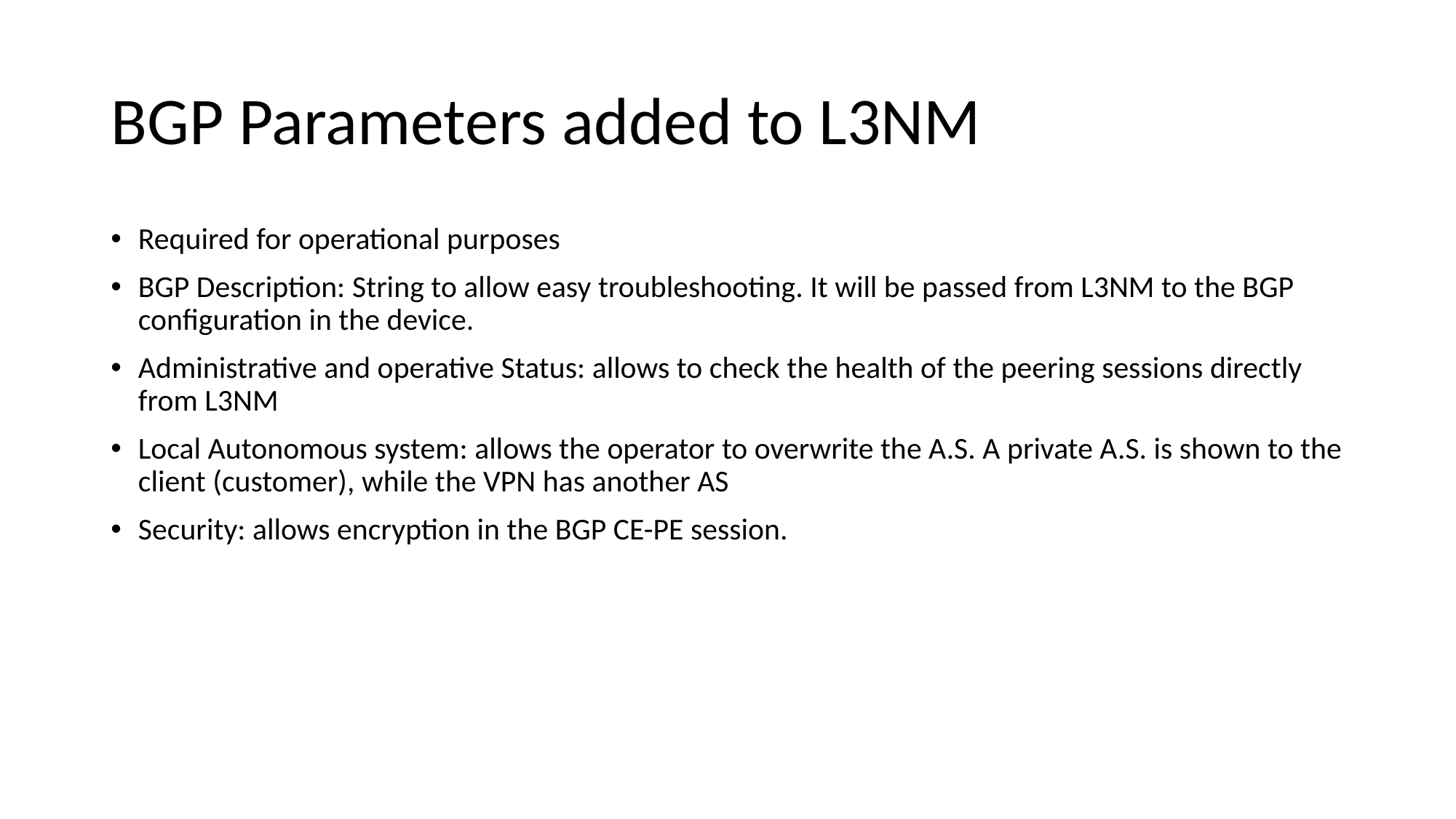

# BGP Parameters added to L3NM
Required for operational purposes
BGP Description: String to allow easy troubleshooting. It will be passed from L3NM to the BGP configuration in the device.
Administrative and operative Status: allows to check the health of the peering sessions directly from L3NM
Local Autonomous system: allows the operator to overwrite the A.S. A private A.S. is shown to the client (customer), while the VPN has another AS
Security: allows encryption in the BGP CE-PE session.